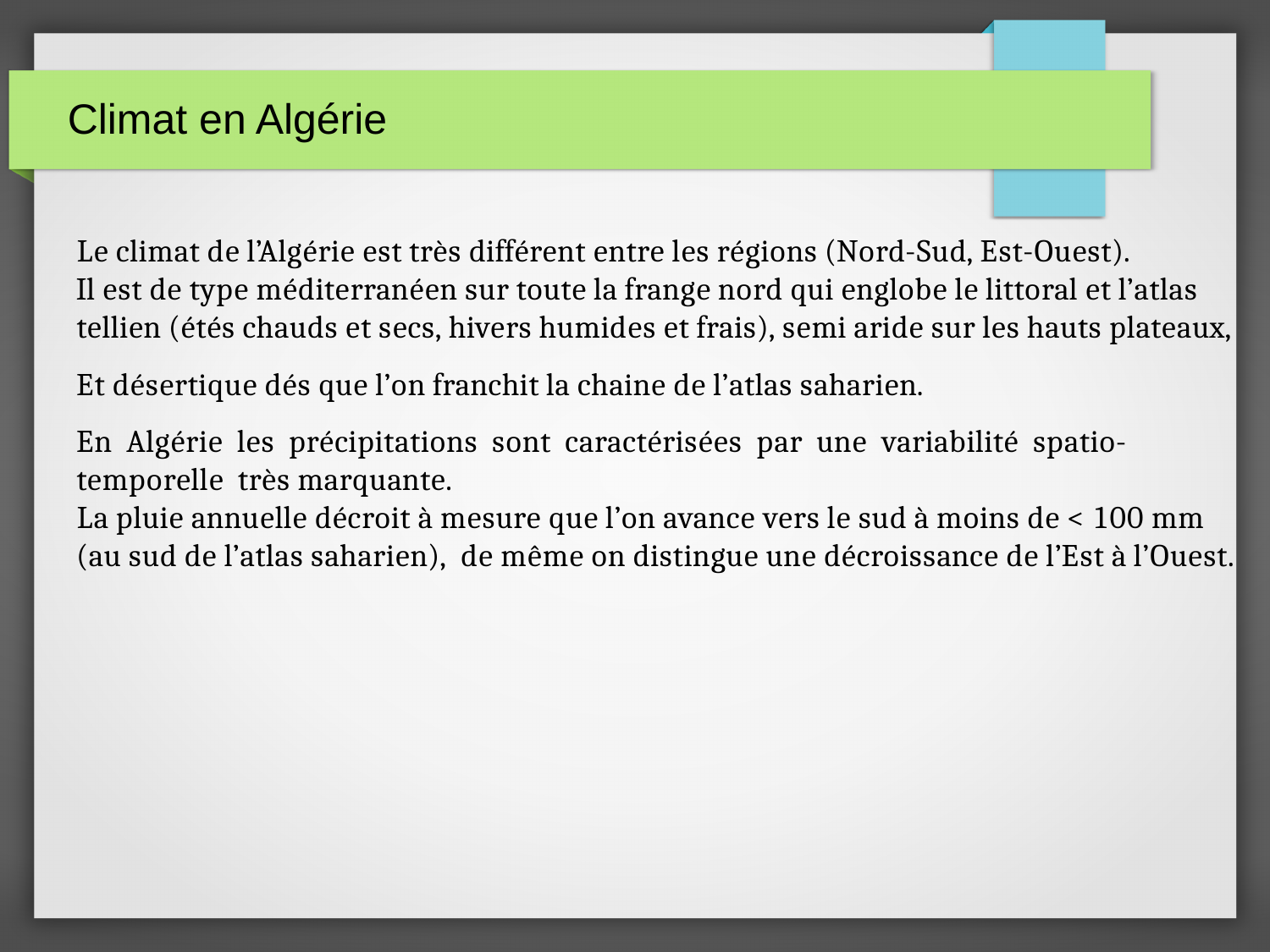

# Climat en Algérie
Le climat de l’Algérie est très différent entre les régions (Nord-Sud, Est-Ouest).
Il est de type méditerranéen sur toute la frange nord qui englobe le littoral et l’atlas
tellien (étés chauds et secs, hivers humides et frais), semi aride sur les hauts plateaux,

Et désertique dés que l’on franchit la chaine de l’atlas saharien.

En  Algérie  les  précipitations  sont  caractérisées  par  une  variabilité  spatio-
temporelle  très marquante.
La pluie annuelle décroit à mesure que l’on avance vers le sud à moins de < 100 mm
(au sud de l’atlas saharien),  de même on distingue une décroissance de l’Est à l’Ouest.